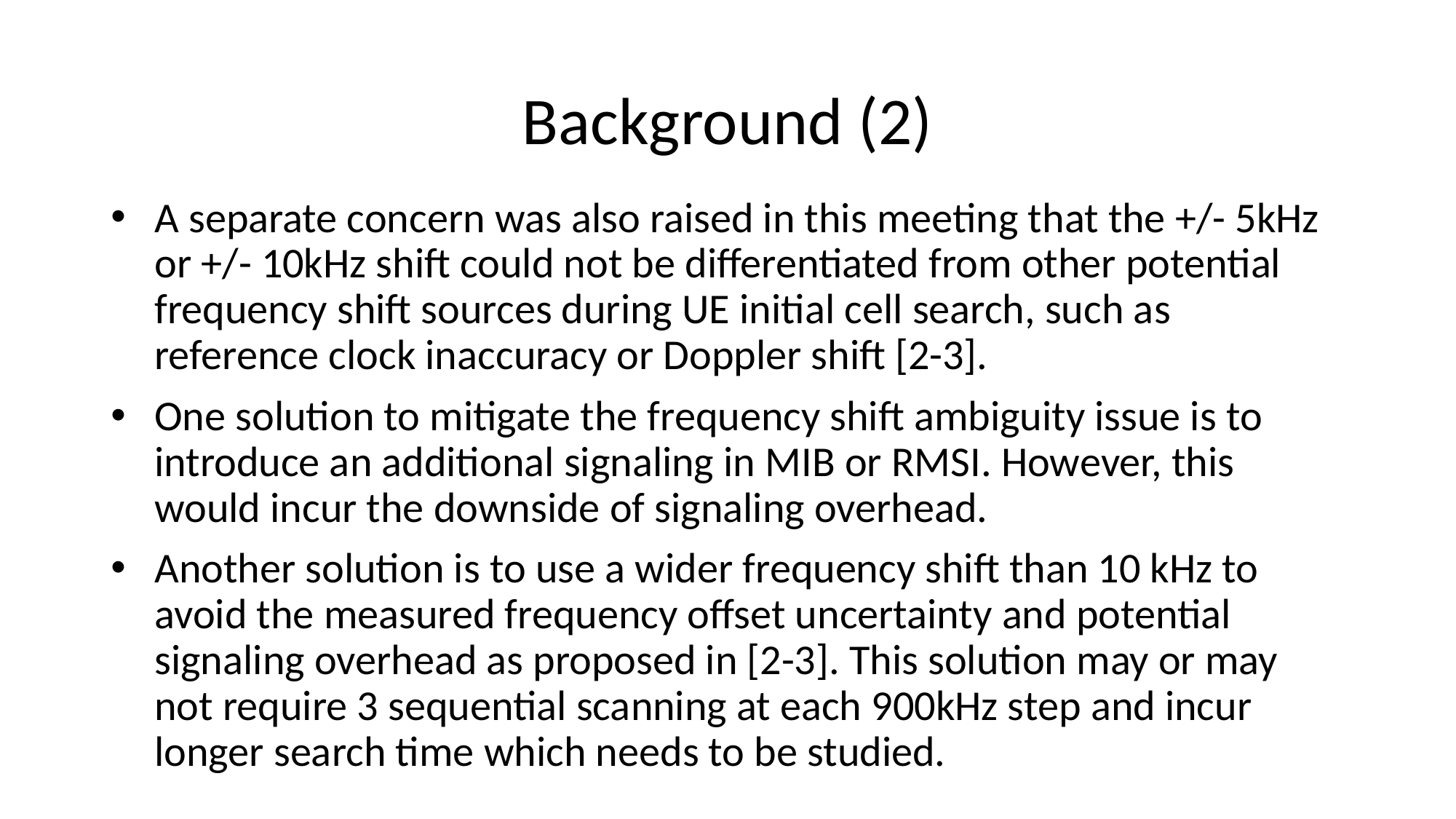

# Background (2)
A separate concern was also raised in this meeting that the +/- 5kHz or +/- 10kHz shift could not be differentiated from other potential frequency shift sources during UE initial cell search, such as reference clock inaccuracy or Doppler shift [2-3].
One solution to mitigate the frequency shift ambiguity issue is to introduce an additional signaling in MIB or RMSI. However, this would incur the downside of signaling overhead.
Another solution is to use a wider frequency shift than 10 kHz to avoid the measured frequency offset uncertainty and potential signaling overhead as proposed in [2-3]. This solution may or may not require 3 sequential scanning at each 900kHz step and incur longer search time which needs to be studied.